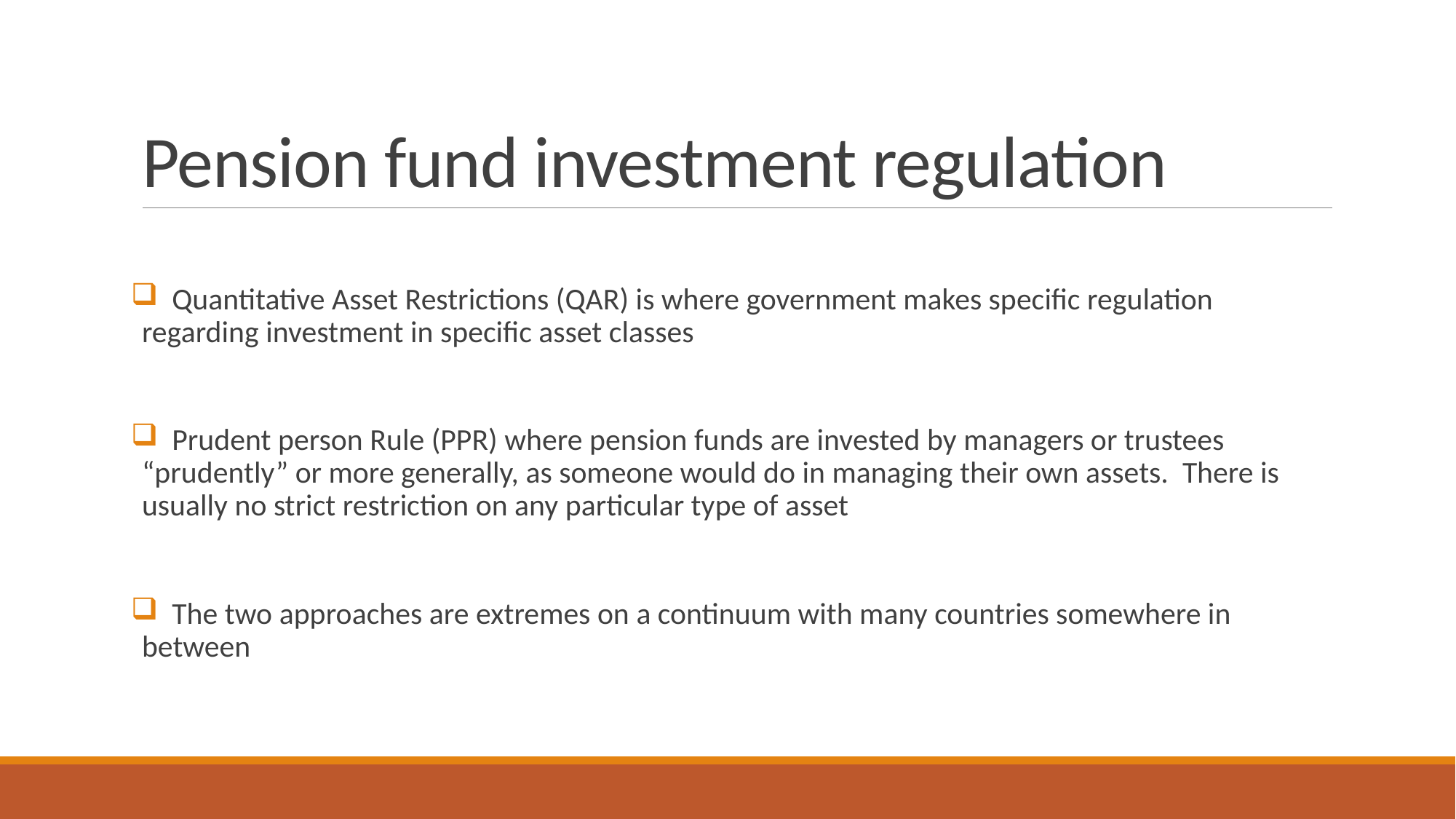

# Pension fund investment regulation

  Quantitative Asset Restrictions (QAR) is where government makes specific regulation regarding investment in specific asset classes

  Prudent person Rule (PPR) where pension funds are invested by managers or trustees “prudently” or more generally, as someone would do in managing their own assets.  There is usually no strict restriction on any particular type of asset

  The two approaches are extremes on a continuum with many countries somewhere in between